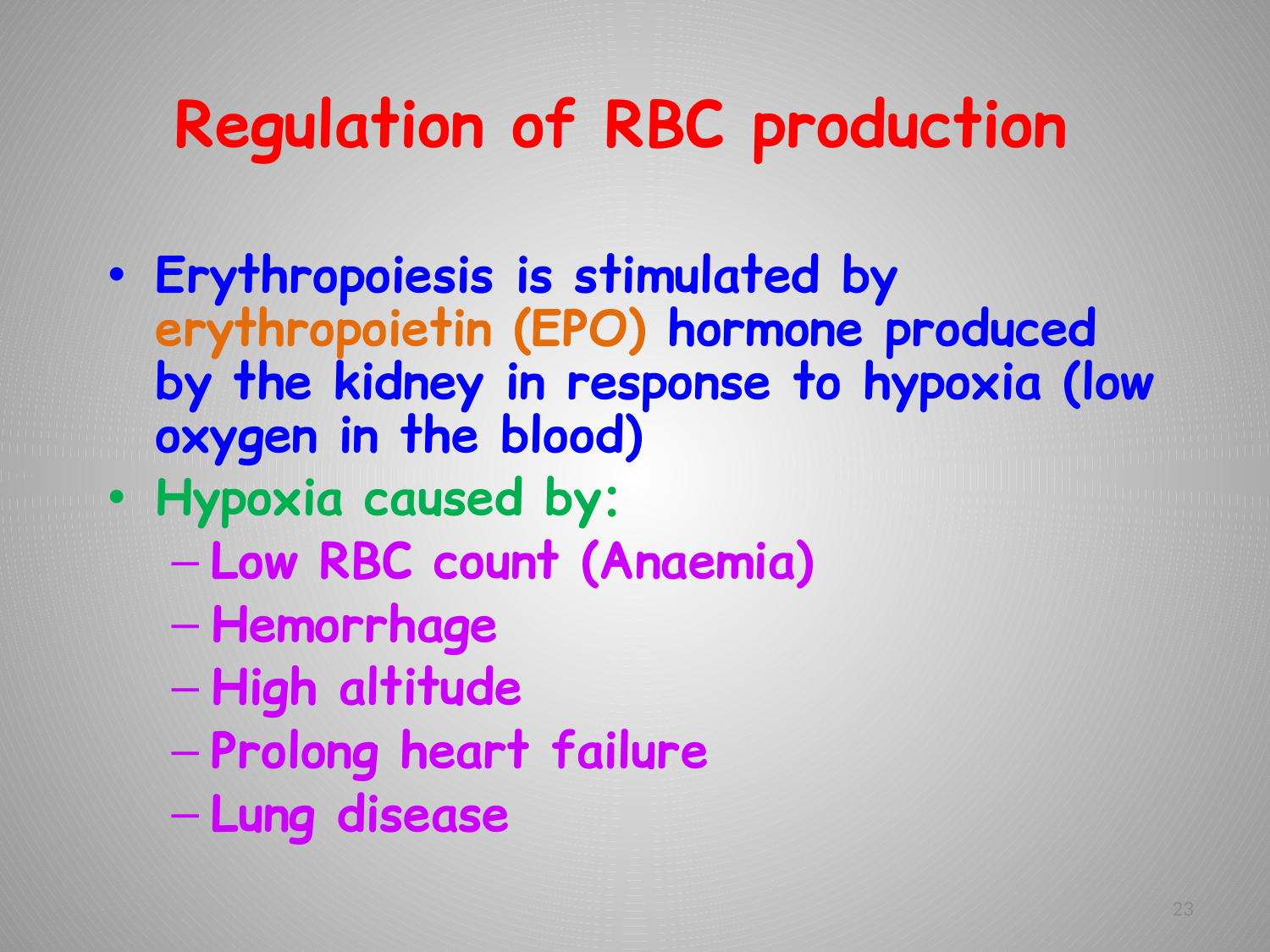

# Regulation of RBC production
Erythropoiesis is stimulated by erythropoietin (EPO) hormone produced by the kidney in response to hypoxia (low oxygen in the blood)
Hypoxia caused by:
Low RBC count (Anaemia)
Hemorrhage
High altitude
Prolong heart failure
Lung disease
23